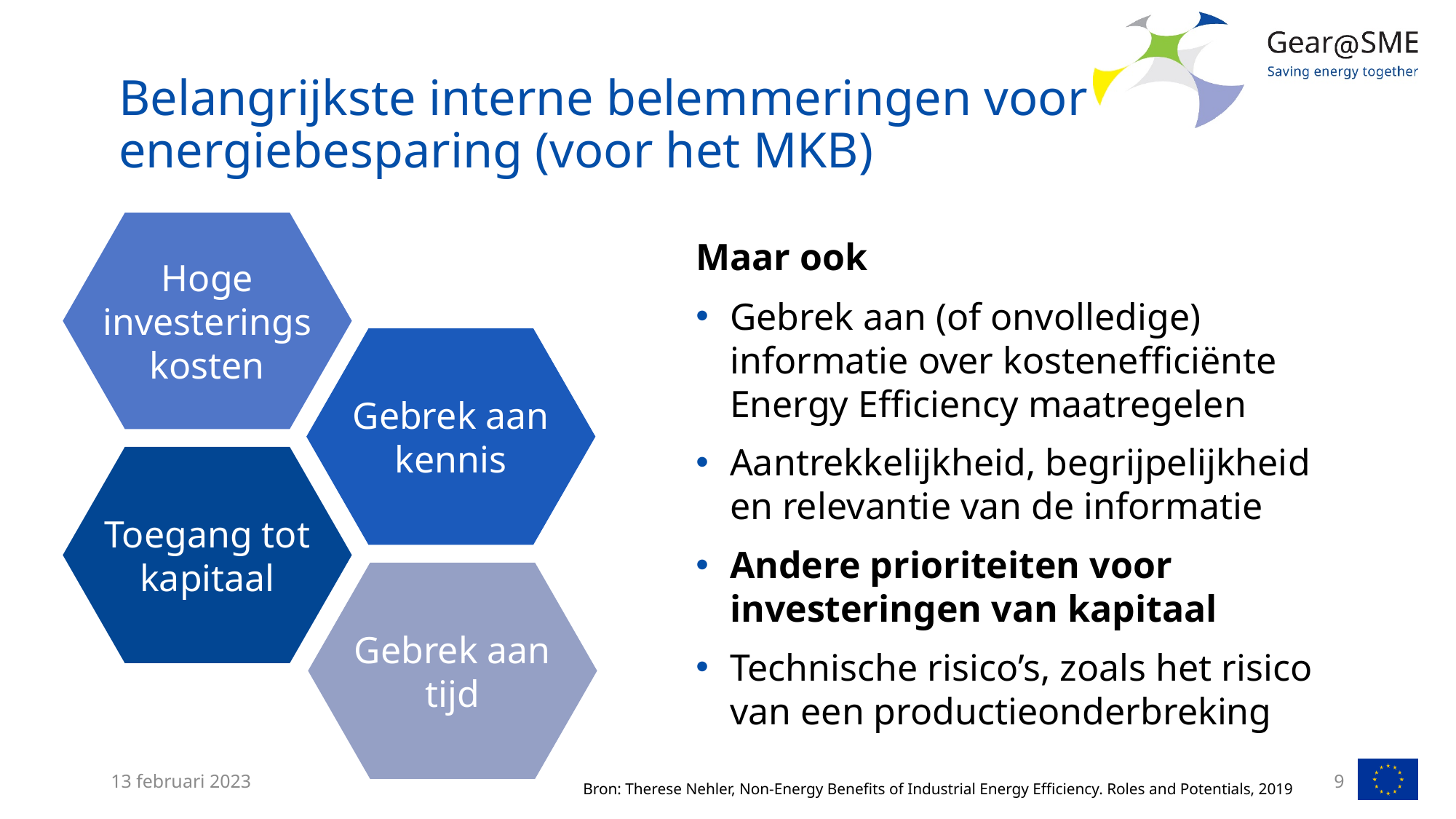

# Belangrijkste interne belemmeringen voor energiebesparing (voor het MKB)
Hoge investeringskosten
Gebrek aan kennis
Toegang tot kapitaal
Gebrek aan tijd

Maar ook
Gebrek aan (of onvolledige) informatie over kostenefficiënte Energy Efficiency maatregelen
Aantrekkelijkheid, begrijpelijkheid en relevantie van de informatie
Andere prioriteiten voor investeringen van kapitaal
Technische risico’s, zoals het risico van een productieonderbreking

13 februari 2023
9
Bron: Therese Nehler, Non-Energy Benefits of Industrial Energy Efficiency. Roles and Potentials, 2019